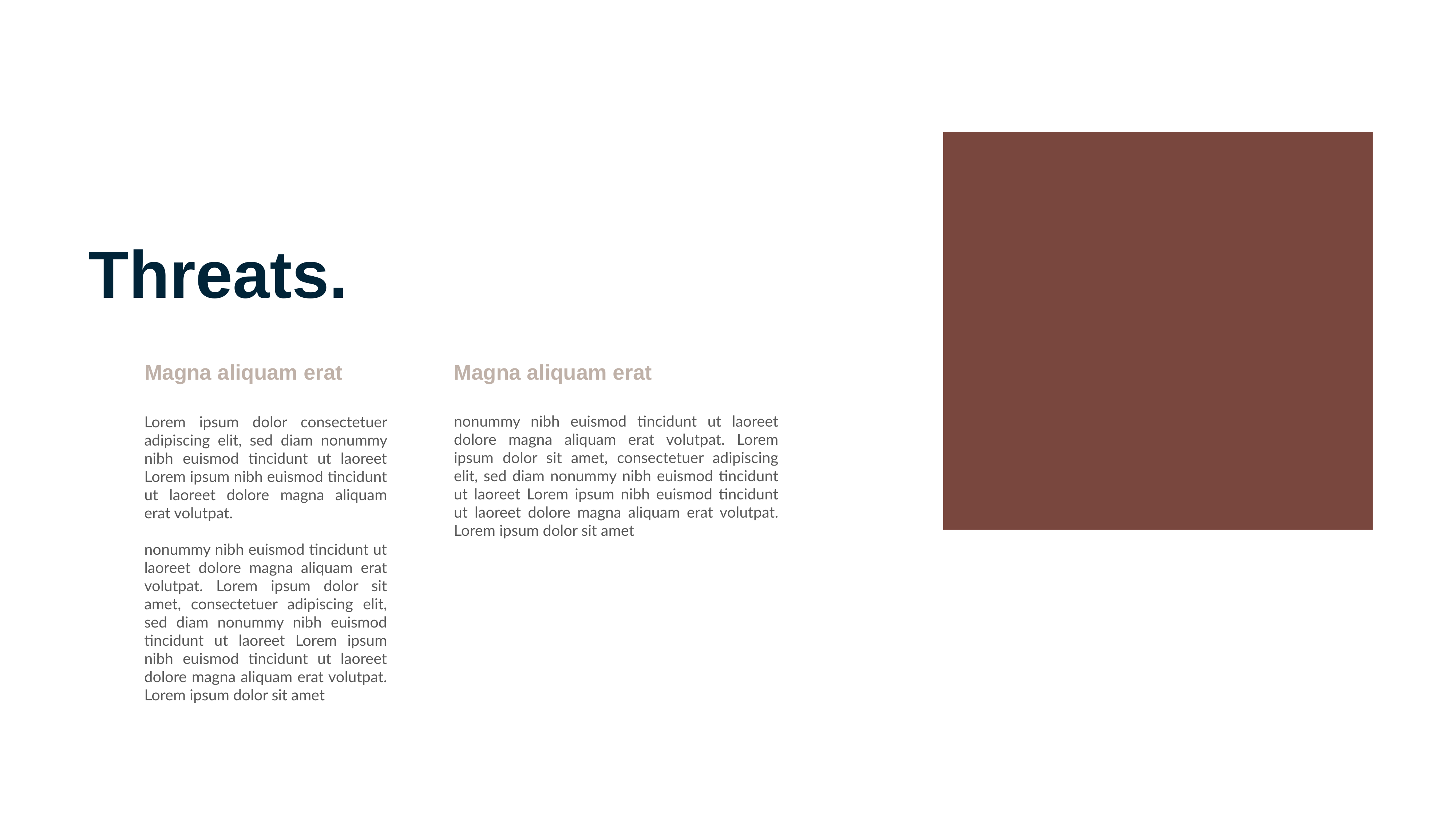

Threats.
Magna aliquam erat
Magna aliquam erat

nonummy nibh euismod tincidunt ut laoreet dolore magna aliquam erat volutpat. Lorem ipsum dolor sit amet, consectetuer adipiscing elit, sed diam nonummy nibh euismod tincidunt ut laoreet Lorem ipsum nibh euismod tincidunt ut laoreet dolore magna aliquam erat volutpat. Lorem ipsum dolor sit amet

Lorem ipsum dolor consectetuer adipiscing elit, sed diam nonummy nibh euismod tincidunt ut laoreet Lorem ipsum nibh euismod tincidunt ut laoreet dolore magna aliquam erat volutpat.

nonummy nibh euismod tincidunt ut laoreet dolore magna aliquam erat volutpat. Lorem ipsum dolor sit amet, consectetuer adipiscing elit, sed diam nonummy nibh euismod tincidunt ut laoreet Lorem ipsum nibh euismod tincidunt ut laoreet dolore magna aliquam erat volutpat. Lorem ipsum dolor sit amet